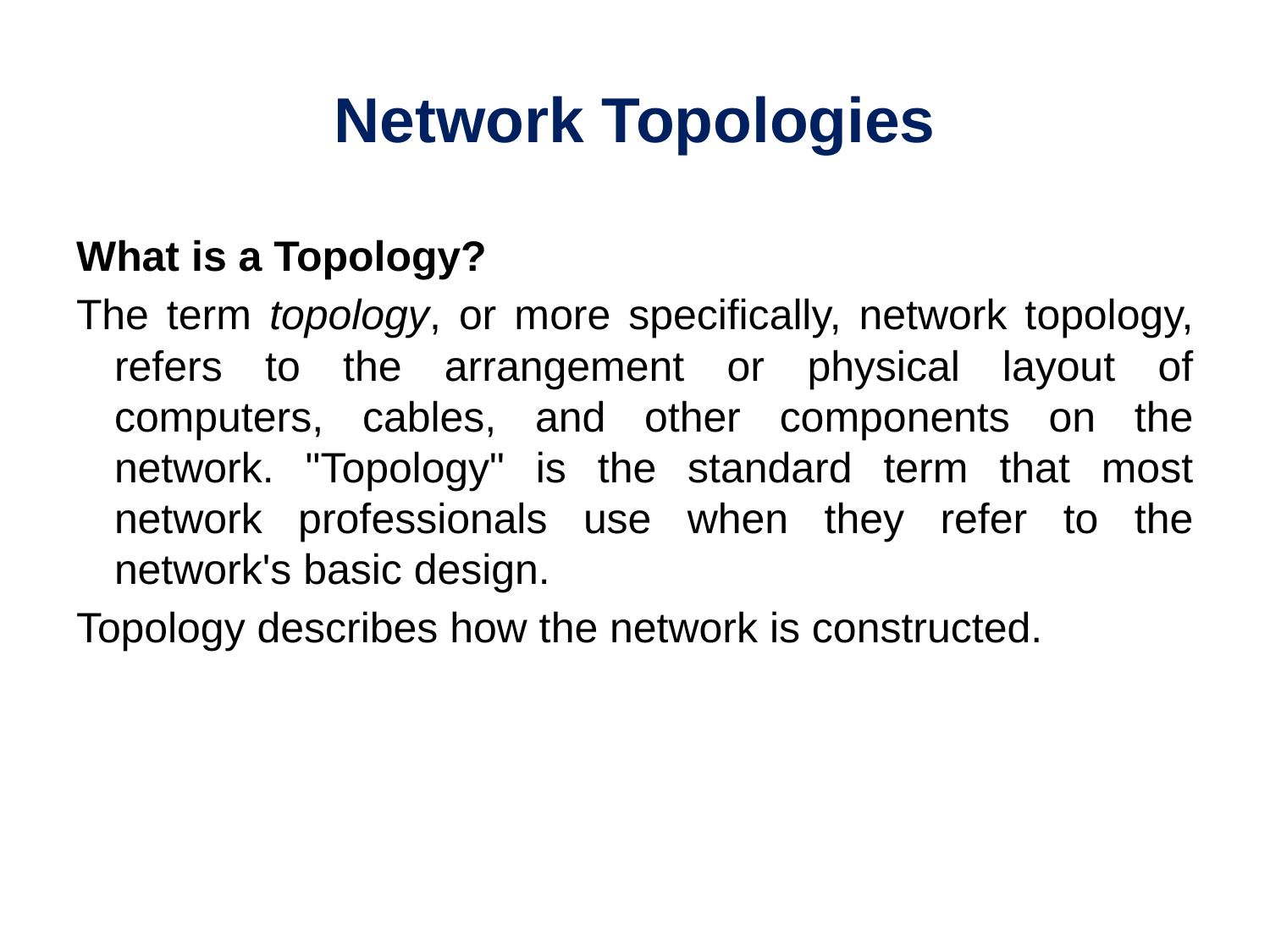

# Network Topologies
What is a Topology?
The term topology, or more specifically, network topology, refers to the arrangement or physical layout of computers, cables, and other components on the network. "Topology" is the standard term that most network professionals use when they refer to the network's basic design.
Topology describes how the network is constructed.